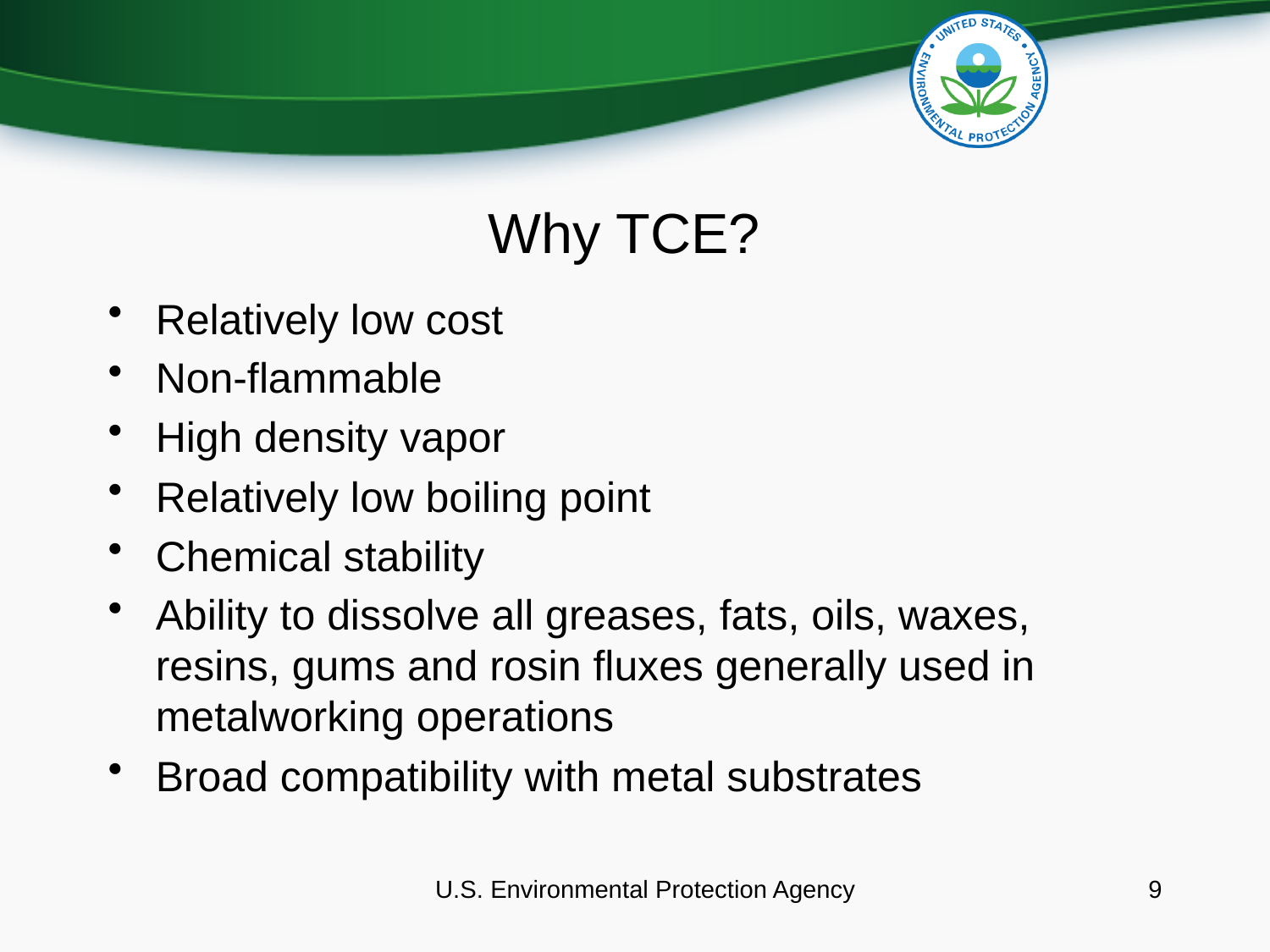

# Why TCE?
Relatively low cost
Non-flammable
High density vapor
Relatively low boiling point
Chemical stability
Ability to dissolve all greases, fats, oils, waxes, resins, gums and rosin fluxes generally used in metalworking operations
Broad compatibility with metal substrates
U.S. Environmental Protection Agency
9